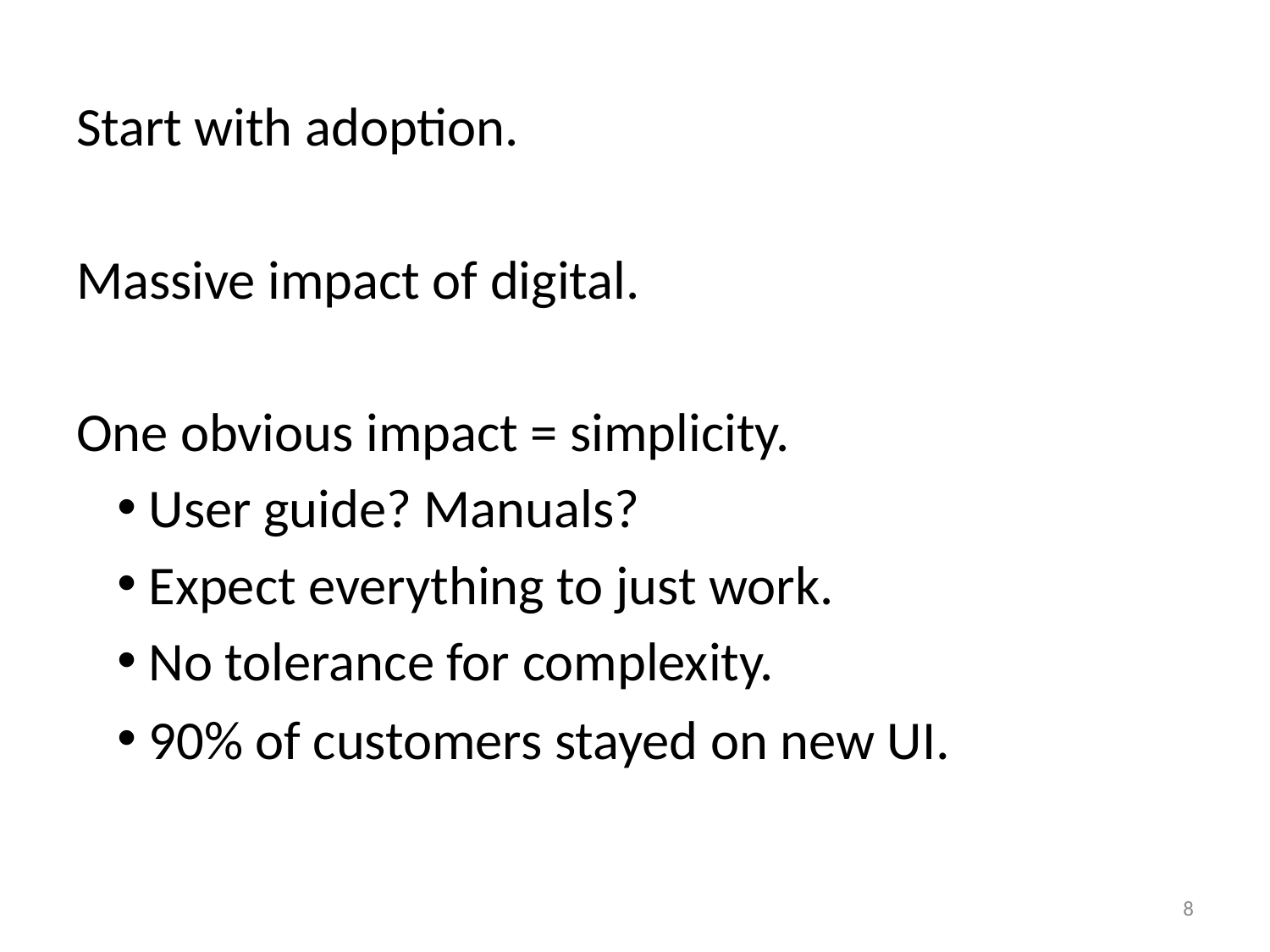

Start with adoption.

Massive impact of digital.

One obvious impact = simplicity.
User guide? Manuals?
Expect everything to just work.
No tolerance for complexity.
90% of customers stayed on new UI.

8